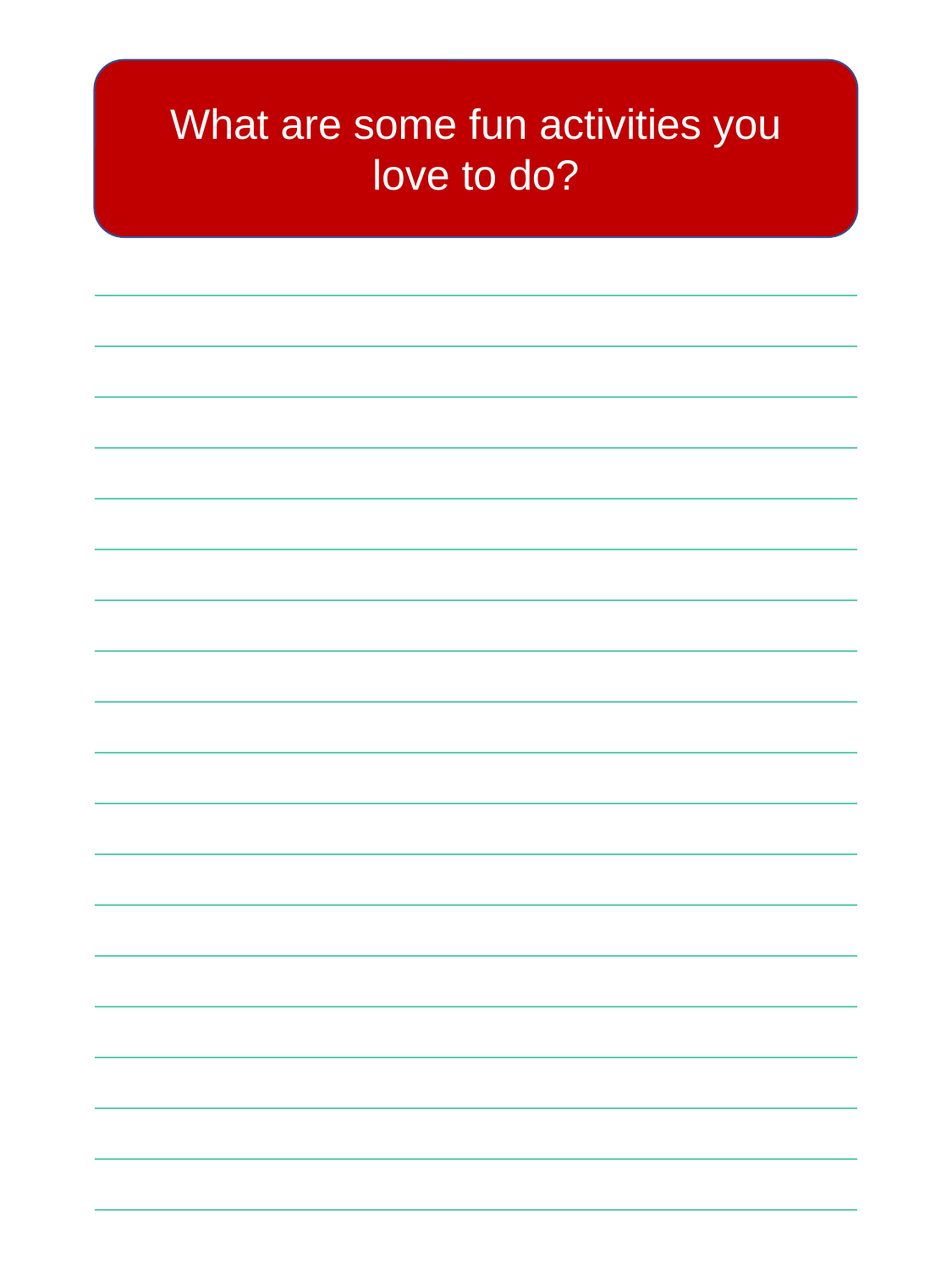

What are some fun activities you love to do?
|  |
| --- |
|  |
|  |
|  |
|  |
|  |
|  |
|  |
|  |
|  |
|  |
|  |
|  |
|  |
|  |
|  |
|  |
|  |